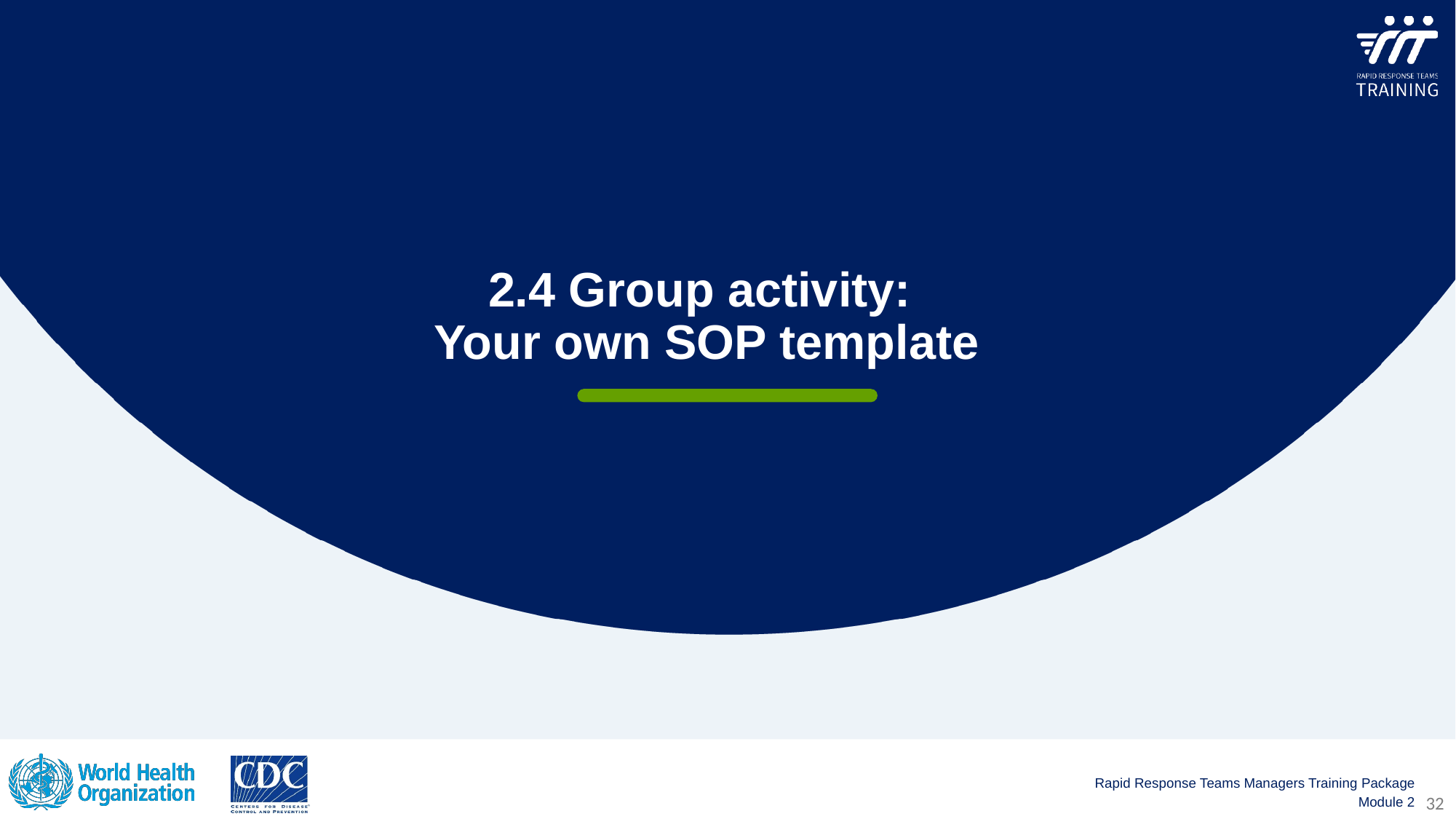

2.4 Group activity:
Your own SOP template
32